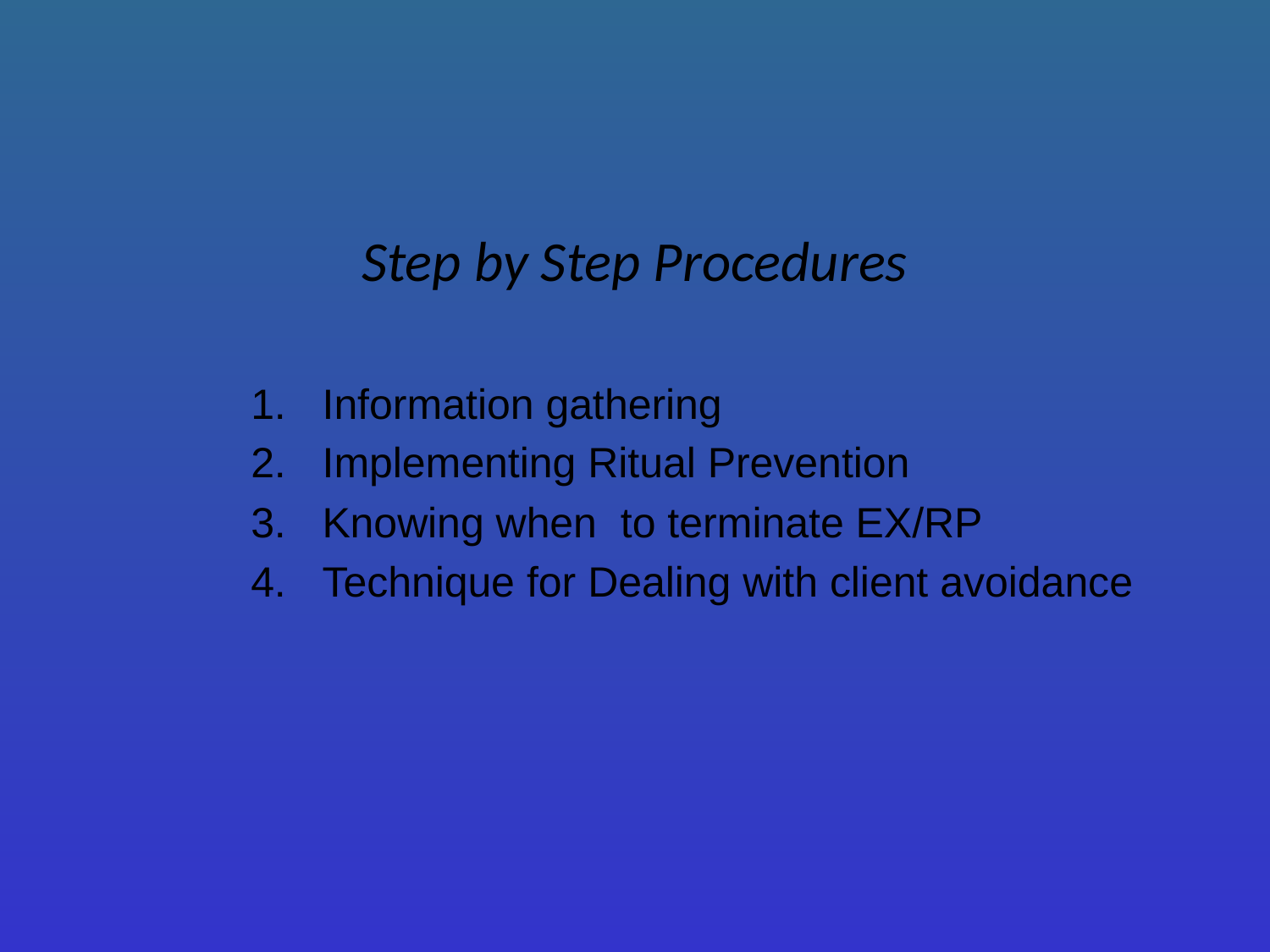

# Step by Step Procedures
Information gathering
Implementing Ritual Prevention
Knowing when  to terminate EX/RP
Technique for Dealing with client avoidance